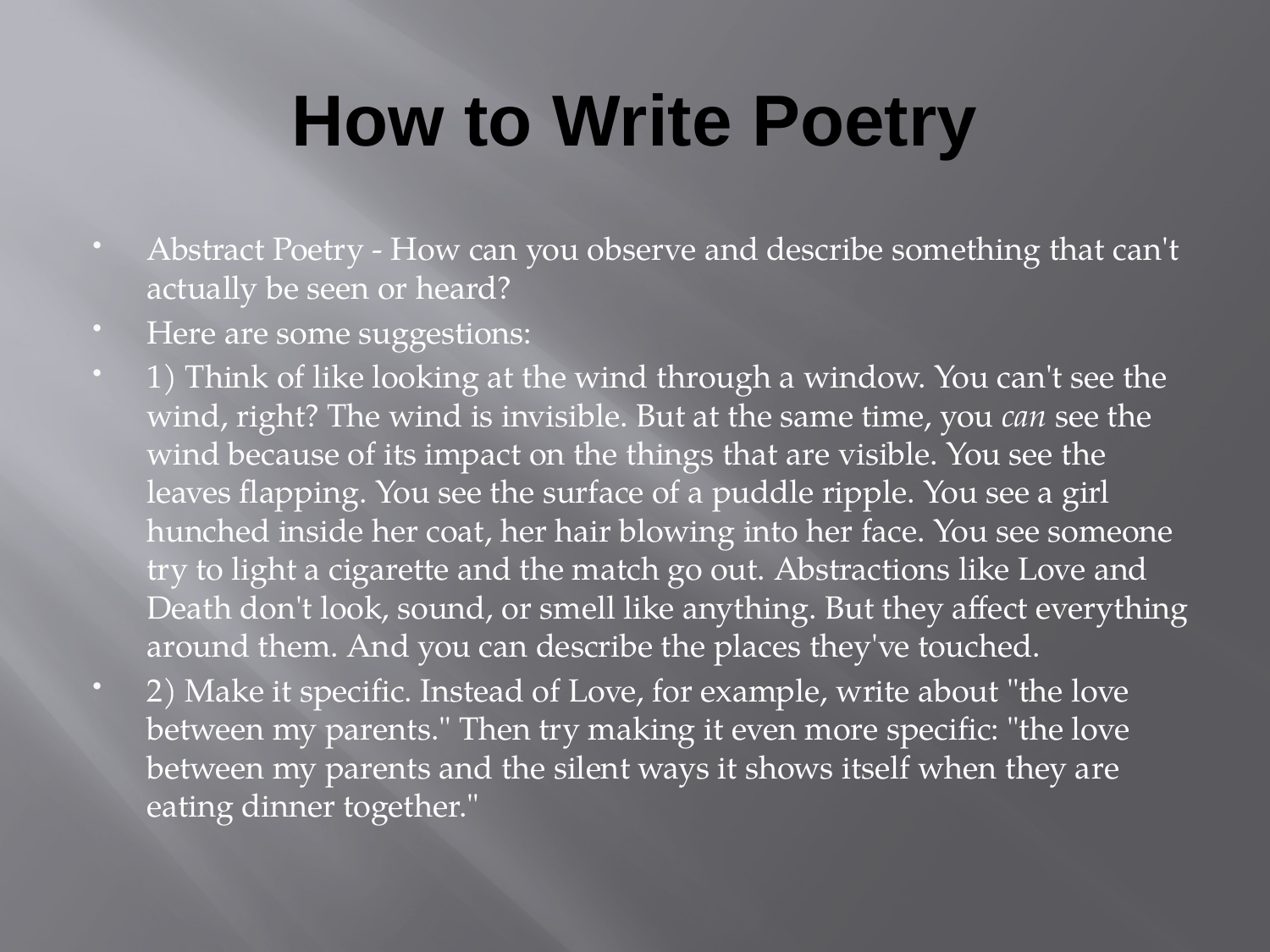

# How to Write Poetry
Abstract Poetry - How can you observe and describe something that can't actually be seen or heard?
Here are some suggestions:
1) Think of like looking at the wind through a window. You can't see the wind, right? The wind is invisible. But at the same time, you can see the wind because of its impact on the things that are visible. You see the leaves flapping. You see the surface of a puddle ripple. You see a girl hunched inside her coat, her hair blowing into her face. You see someone try to light a cigarette and the match go out. Abstractions like Love and Death don't look, sound, or smell like anything. But they affect everything around them. And you can describe the places they've touched.
2) Make it specific. Instead of Love, for example, write about "the love between my parents." Then try making it even more specific: "the love between my parents and the silent ways it shows itself when they are eating dinner together."